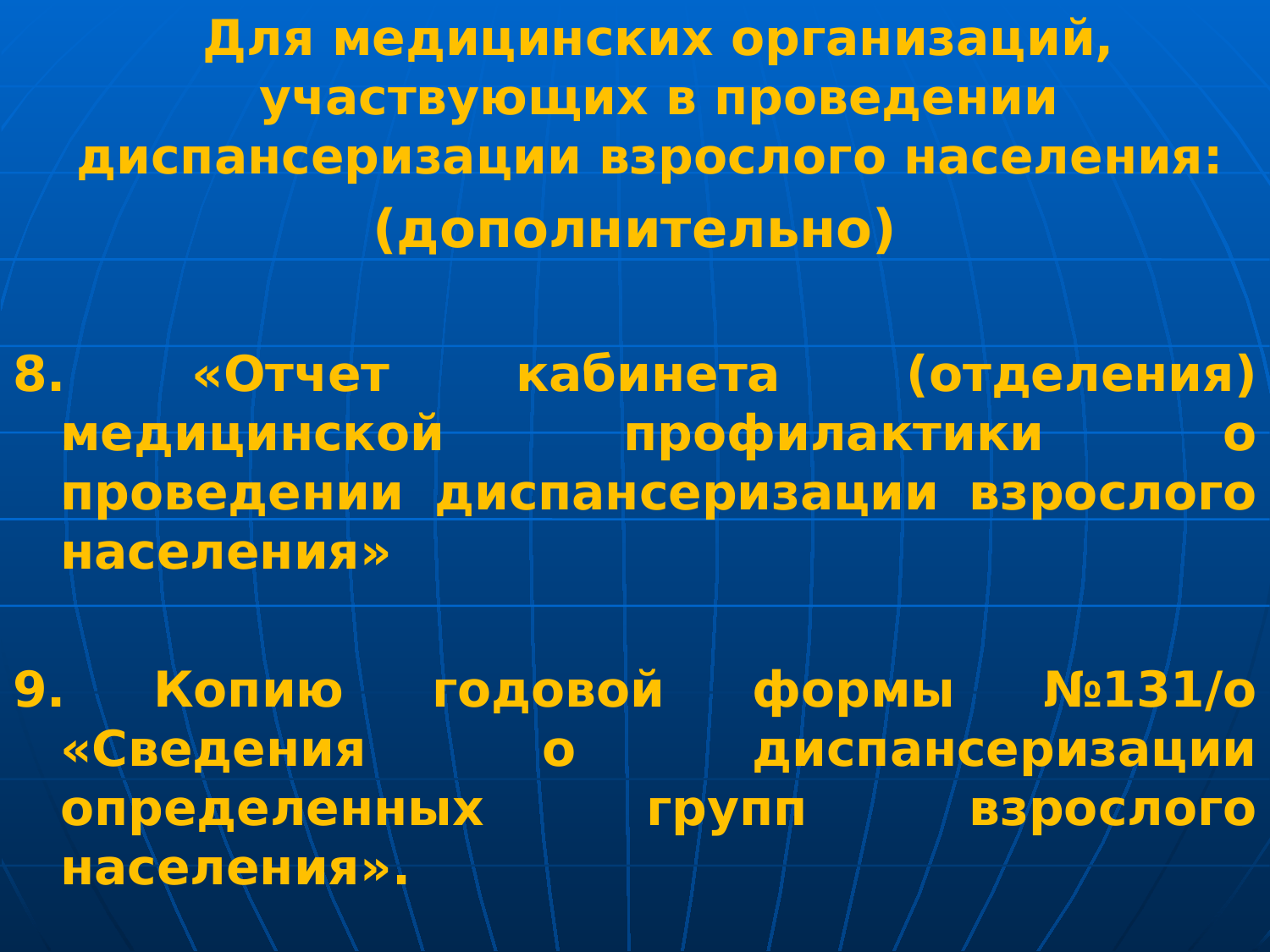

Для медицинских организаций, участвующих в проведении диспансеризации взрослого населения:
(дополнительно)

8. «Отчет кабинета (отделения) медицинской профилактики о проведении диспансеризации взрослого населения»

9. Копию годовой формы №131/о «Сведения о диспансеризации определенных групп взрослого населения».
#